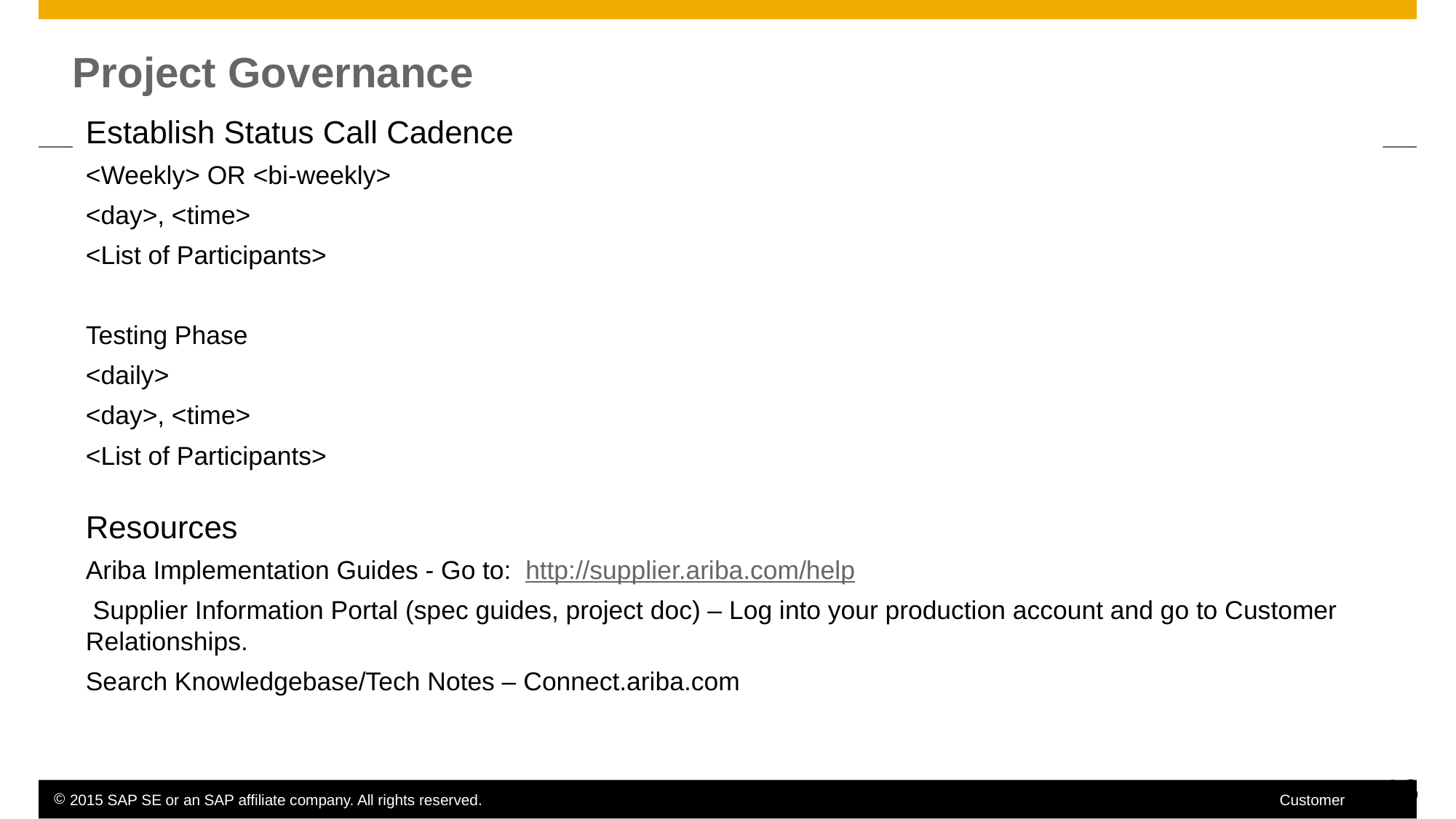

# Project Governance
Establish Status Call Cadence
<Weekly> OR <bi-weekly>
<day>, <time>
<List of Participants>

Testing Phase
<daily>
<day>, <time>
<List of Participants>
Resources
Ariba Implementation Guides - Go to:  http://supplier.ariba.com/help
 Supplier Information Portal (spec guides, project doc) – Log into your production account and go to Customer Relationships.
Search Knowledgebase/Tech Notes – Connect.ariba.com

16